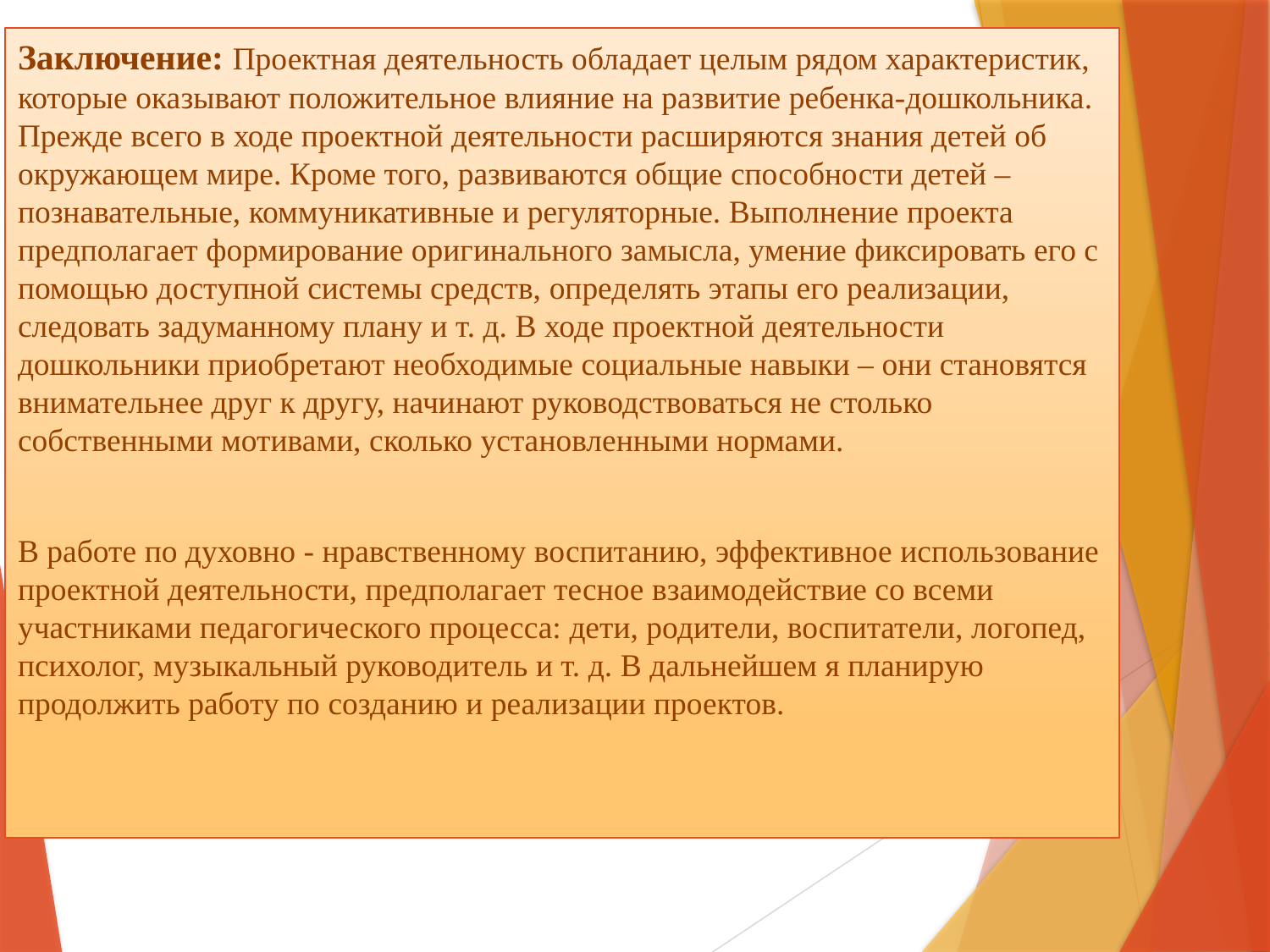

Заключение: Проектная деятельность обладает целым рядом характеристик, которые оказывают положительное влияние на развитие ребенка-дошкольника. Прежде всего в ходе проектной деятельности расширяются знания детей об окружающем мире. Кроме того, развиваются общие способности детей – познавательные, коммуникативные и регуляторные. Выполнение проекта предполагает формирование оригинального замысла, умение фиксировать его с помощью доступной системы средств, определять этапы его реализации, следовать задуманному плану и т. д. В ходе проектной деятельности дошкольники приобретают необходимые социальные навыки – они становятся внимательнее друг к другу, начинают руководствоваться не столько собственными мотивами, сколько установленными нормами.
В работе по духовно - нравственному воспитанию, эффективное использование проектной деятельности, предполагает тесное взаимодействие со всеми участниками педагогического процесса: дети, родители, воспитатели, логопед, психолог, музыкальный руководитель и т. д. В дальнейшем я планирую продолжить работу по созданию и реализации проектов.